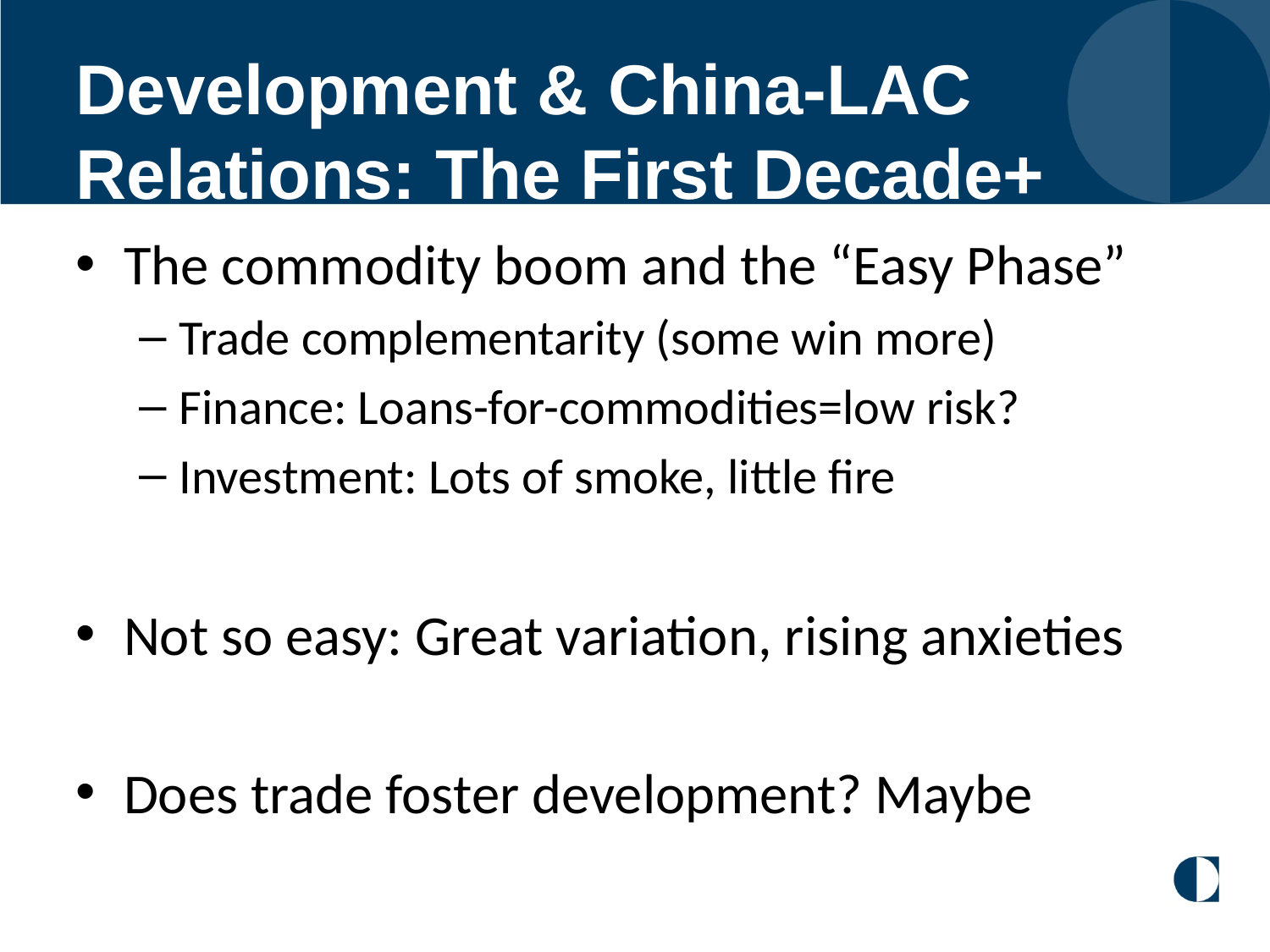

# Development & China-LAC Relations: The First Decade+
The commodity boom and the “Easy Phase”
Trade complementarity (some win more)
Finance: Loans-for-commodities=low risk?
Investment: Lots of smoke, little fire

Not so easy: Great variation, rising anxieties

Does trade foster development? Maybe